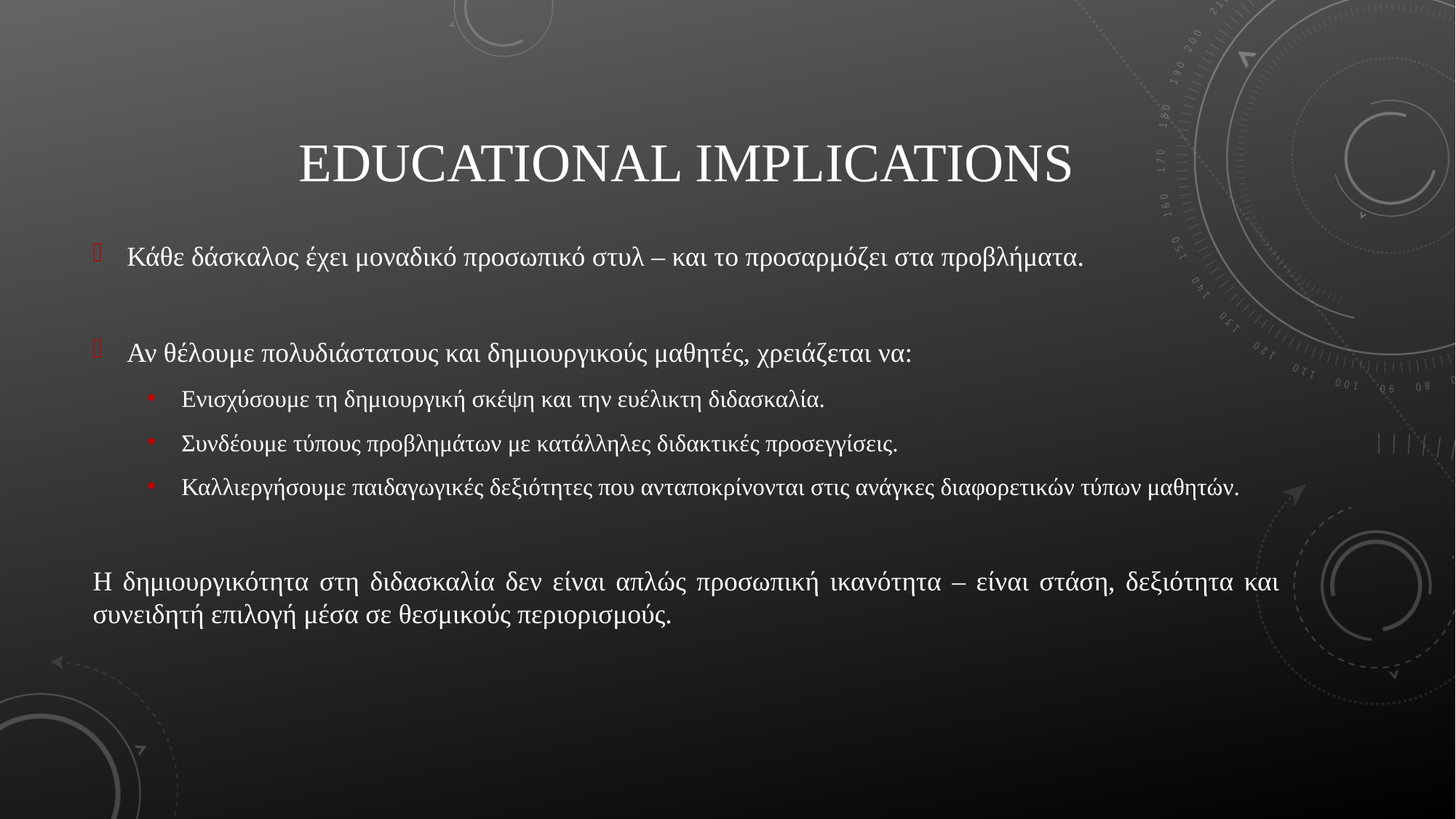

# Educational Implications
Κάθε δάσκαλος έχει μοναδικό προσωπικό στυλ – και το προσαρμόζει στα προβλήματα.

Αν θέλουμε πολυδιάστατους και δημιουργικούς μαθητές, χρειάζεται να:
Ενισχύσουμε τη δημιουργική σκέψη και την ευέλικτη διδασκαλία.
Συνδέουμε τύπους προβλημάτων με κατάλληλες διδακτικές προσεγγίσεις.
Καλλιεργήσουμε παιδαγωγικές δεξιότητες που ανταποκρίνονται στις ανάγκες διαφορετικών τύπων μαθητών.

Η δημιουργικότητα στη διδασκαλία δεν είναι απλώς προσωπική ικανότητα – είναι στάση, δεξιότητα και συνειδητή επιλογή μέσα σε θεσμικούς περιορισμούς.